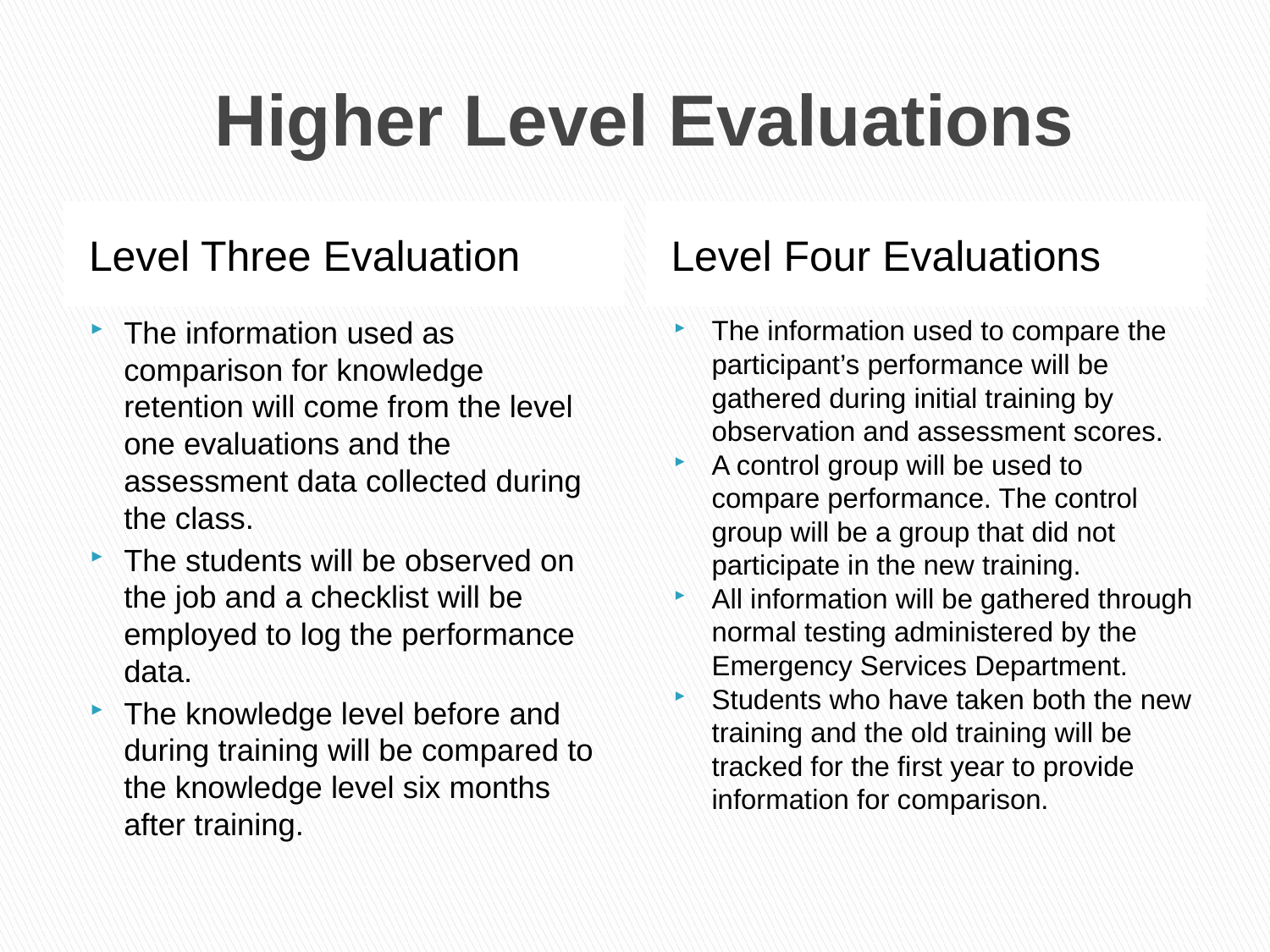

# Higher Level Evaluations
Level Three Evaluation
Level Four Evaluations
The information used as comparison for knowledge retention will come from the level one evaluations and the assessment data collected during the class.
The students will be observed on the job and a checklist will be employed to log the performance data.
The knowledge level before and during training will be compared to the knowledge level six months after training.

The information used to compare the participant’s performance will be gathered during initial training by observation and assessment scores.
A control group will be used to compare performance. The control group will be a group that did not participate in the new training.
All information will be gathered through normal testing administered by the Emergency Services Department.
Students who have taken both the new training and the old training will be tracked for the first year to provide information for comparison.